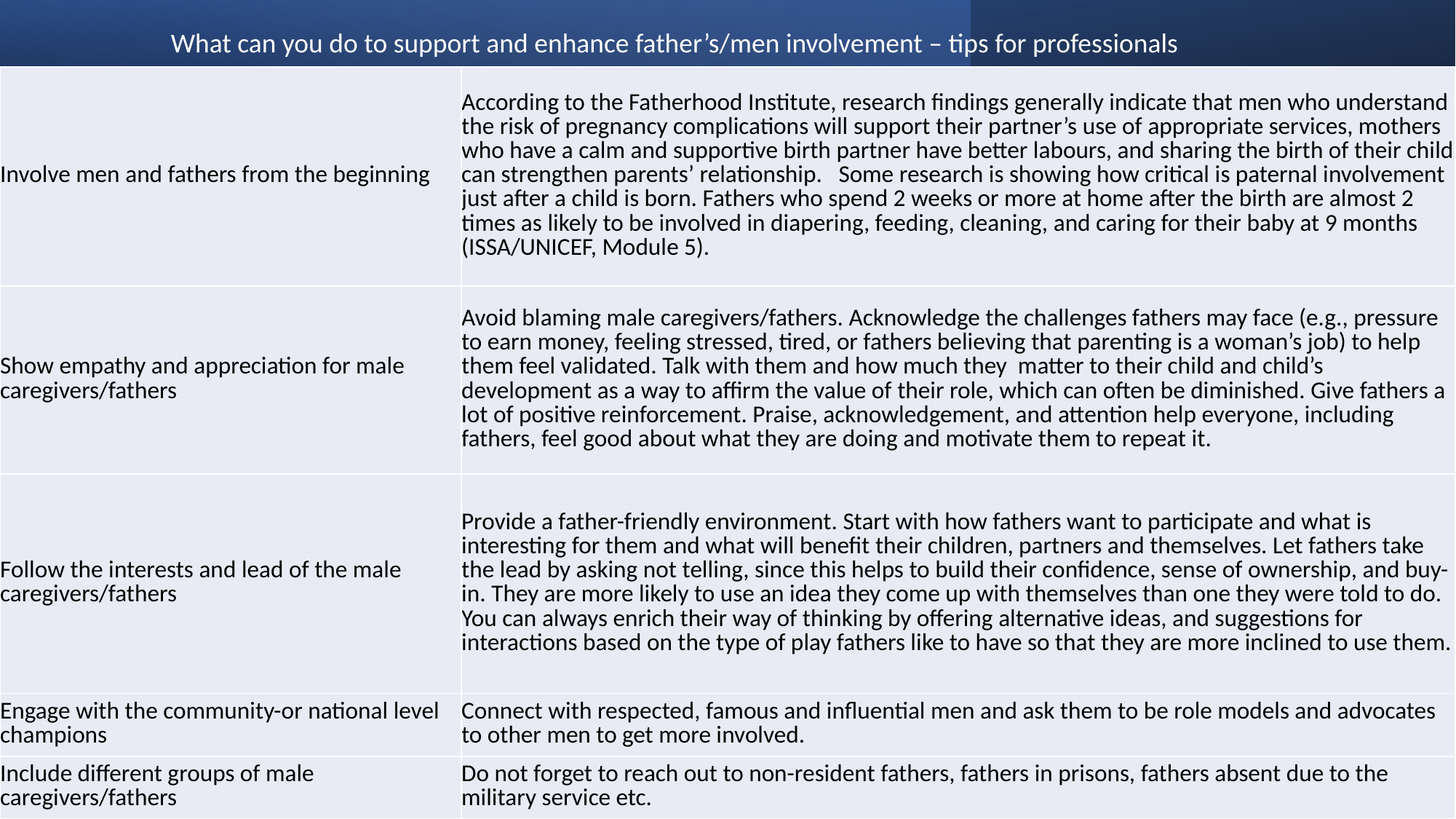

What can you do to support and enhance father’s/men involvement – tips for professionals
| Involve men and fathers from the beginning | According to the Fatherhood Institute, research findings generally indicate that men who understand the risk of pregnancy complications will support their partner’s use of appropriate services, mothers who have a calm and supportive birth partner have better labours, and sharing the birth of their child can strengthen parents’ relationship. Some research is showing how critical is paternal involvement just after a child is born. Fathers who spend 2 weeks or more at home after the birth are almost 2 times as likely to be involved in diapering, feeding, cleaning, and caring for their baby at 9 months (ISSA/UNICEF, Module 5). |
| --- | --- |
| Show empathy and appreciation for male caregivers/fathers | Avoid blaming male caregivers/fathers. Acknowledge the challenges fathers may face (e.g., pressure to earn money, feeling stressed, tired, or fathers believing that parenting is a woman’s job) to help them feel validated. Talk with them and how much they matter to their child and child’s development as a way to affirm the value of their role, which can often be diminished. Give fathers a lot of positive reinforcement. Praise, acknowledgement, and attention help everyone, including fathers, feel good about what they are doing and motivate them to repeat it. |
| Follow the interests and lead of the male caregivers/fathers | Provide a father-friendly environment. Start with how fathers want to participate and what is interesting for them and what will benefit their children, partners and themselves. Let fathers take the lead by asking not telling, since this helps to build their confidence, sense of ownership, and buy-in. They are more likely to use an idea they come up with themselves than one they were told to do. You can always enrich their way of thinking by offering alternative ideas, and suggestions for interactions based on the type of play fathers like to have so that they are more inclined to use them. |
| Engage with the community-or national level champions | Connect with respected, famous and influential men and ask them to be role models and advocates to other men to get more involved. |
| Include different groups of male caregivers/fathers | Do not forget to reach out to non-resident fathers, fathers in prisons, fathers absent due to the military service etc. |